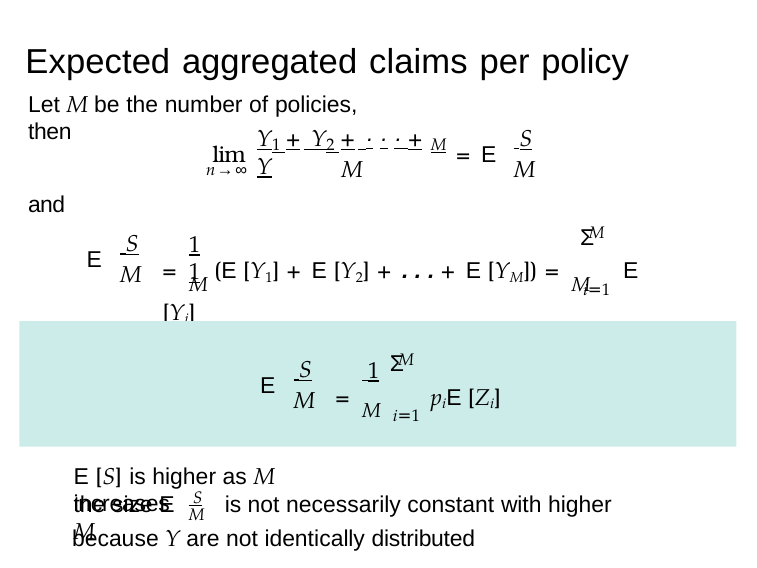

# Expected aggregated claims per policy
Let M be the number of policies, then

 S M
Y + Y + · · · + Y
1 	2
M
lim
= E
M
n→∞
and

M
Σ
 S M
1	 1
E
= M (E [Y1] + E [Y2] + . . . + E [YM]) = M	E [Yi]
i=1

M
Σ
 S M
 1
E
= M	piE [Zi]
i=1
E [S] is higher as M increases

 S
the size E	is not necessarily constant with higher M
M
because Y are not identically distributed